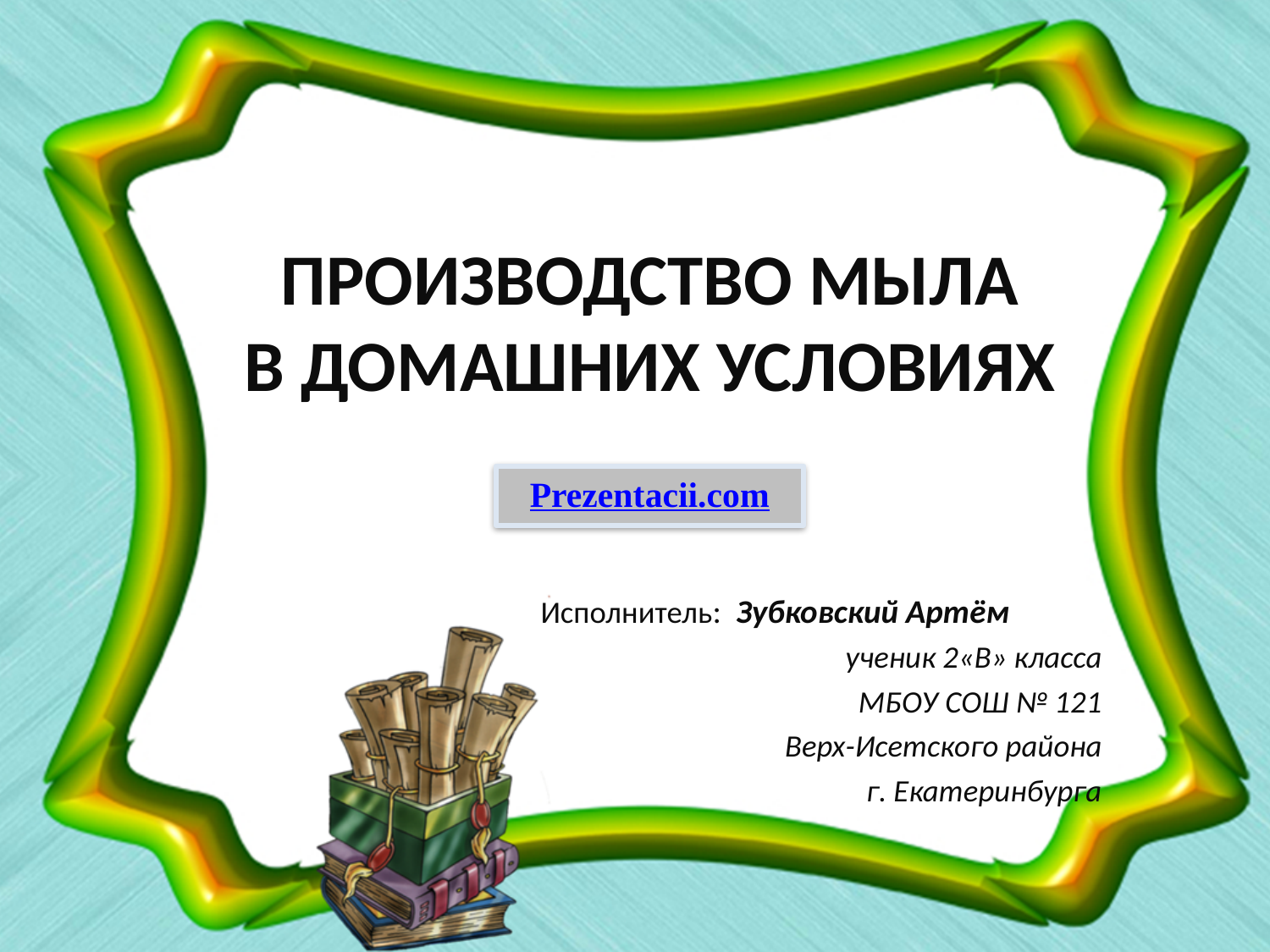

# ПРОИЗВОДСТВО МЫЛА В ДОМАШНИХ УСЛОВИЯХ
Prezentacii.com
Исполнитель:  Зубковский Артём
ученик 2«В» класса
МБОУ СОШ № 121
Верх-Исетского района
г. Екатеринбурга